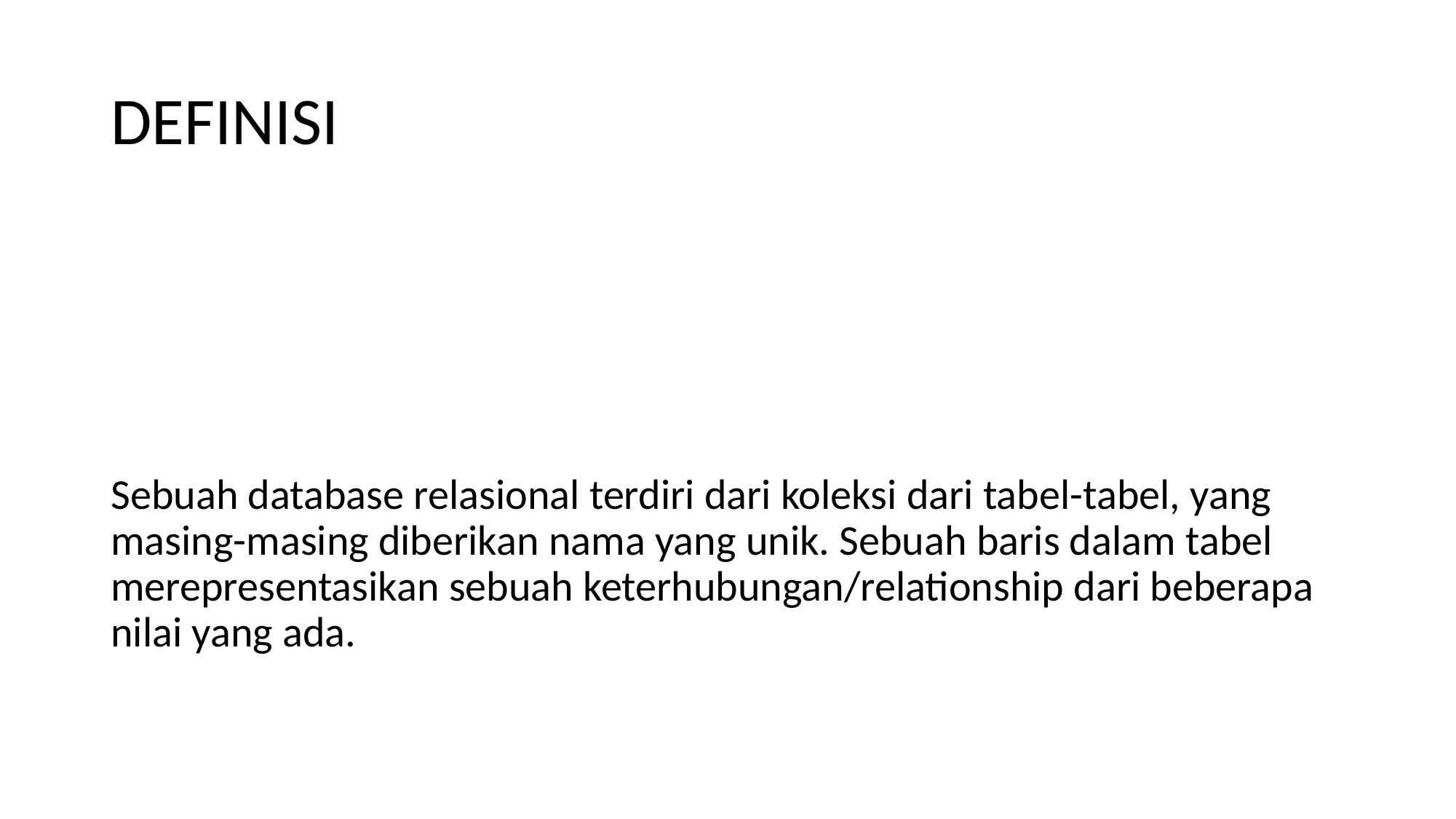

# DEFINISI

Sebuah database relasional terdiri dari koleksi dari tabel-tabel, yang masing-masing diberikan nama yang unik. Sebuah baris dalam tabel merepresentasikan sebuah keterhubungan/relationship dari beberapa nilai yang ada.